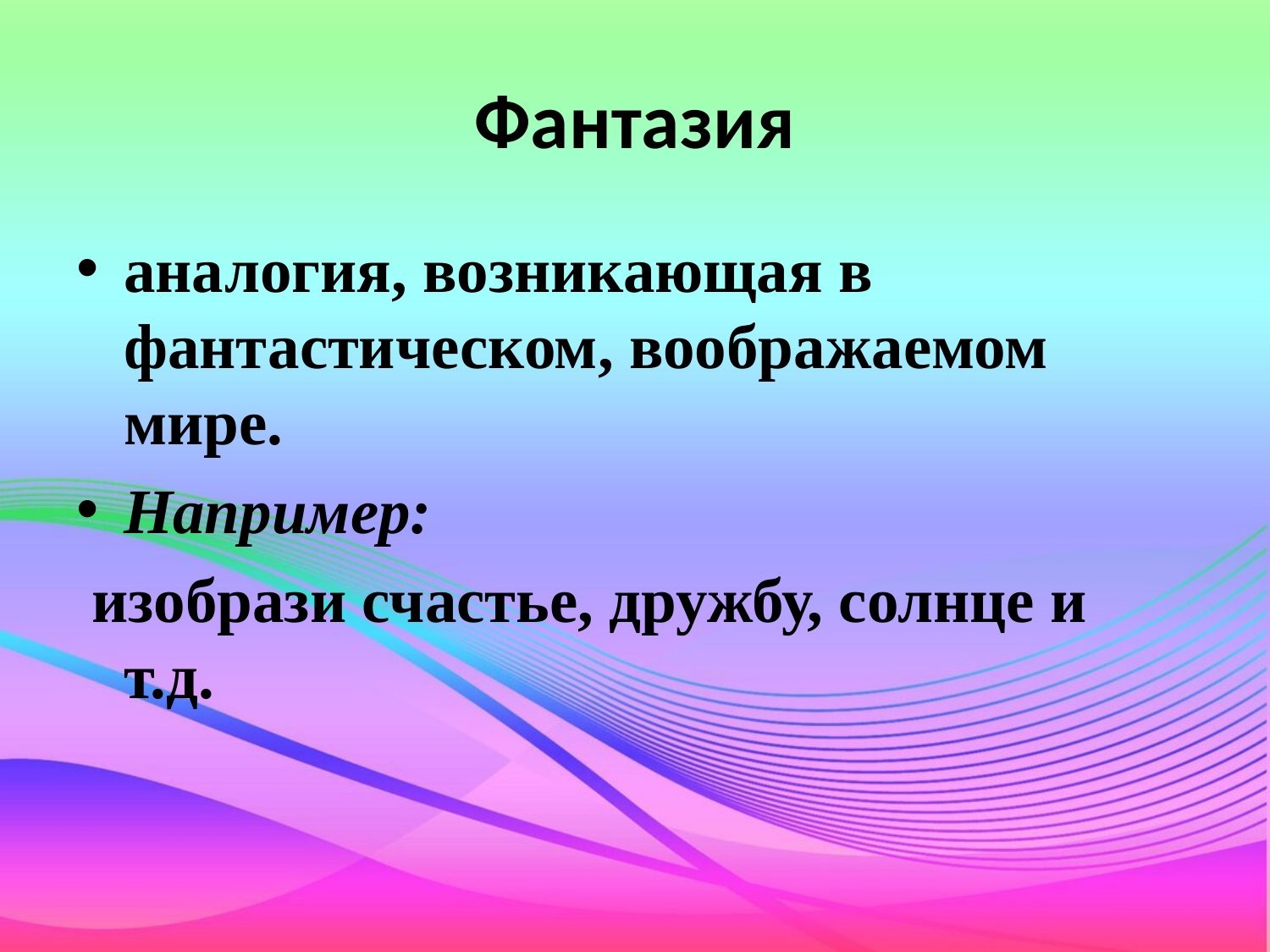

# Фантазия
аналогия, возникающая в фантастическом, воображаемом мире.
Например:
 изобрази счастье, дружбу, солнце и т.д.